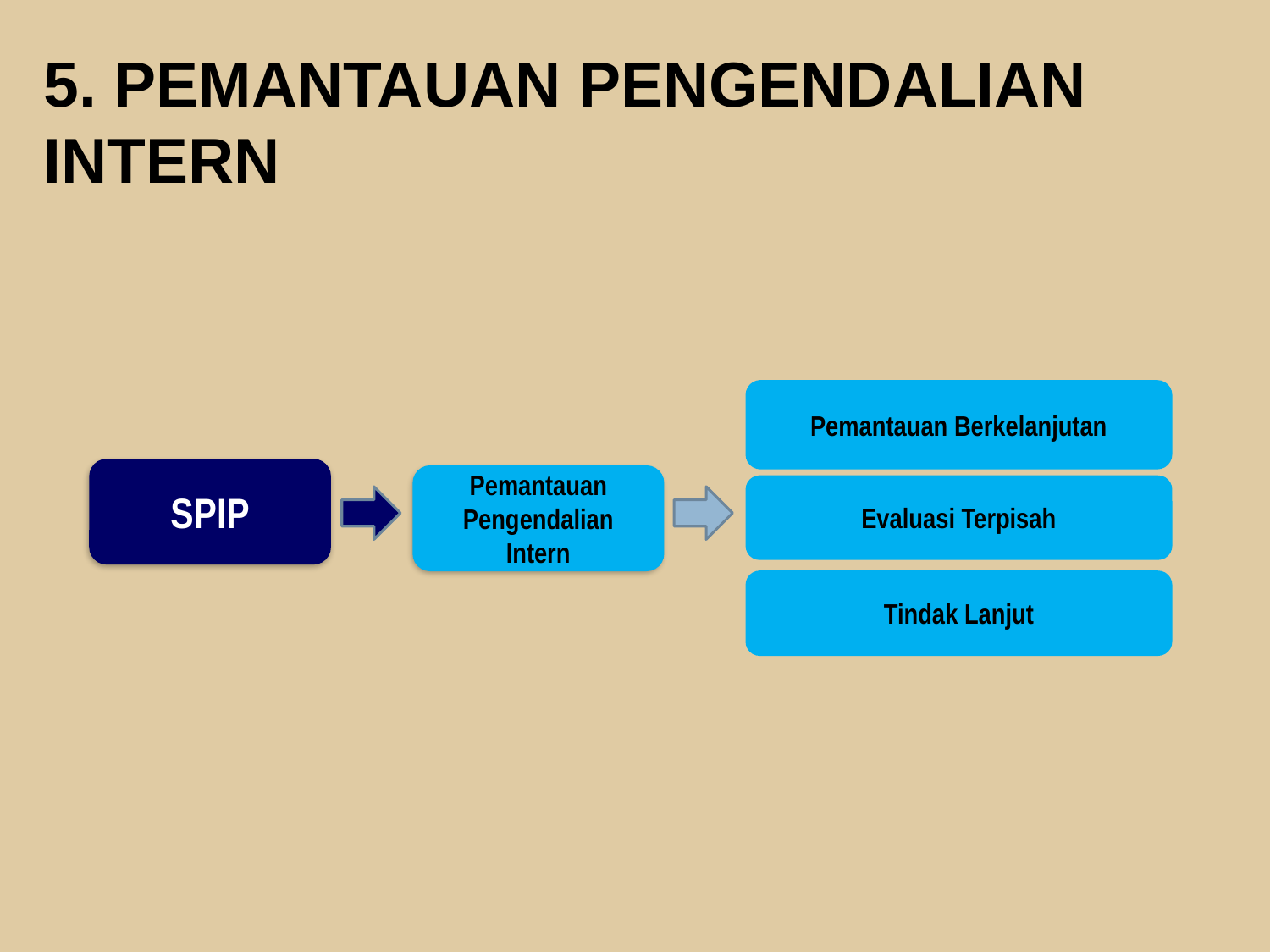

5. PEMANTAUAN PENGENDALIAN INTERN
Pemantauan Berkelanjutan
SPIP
Pemantauan
Pengendalian Intern
Evaluasi Terpisah

Tindak Lanjut